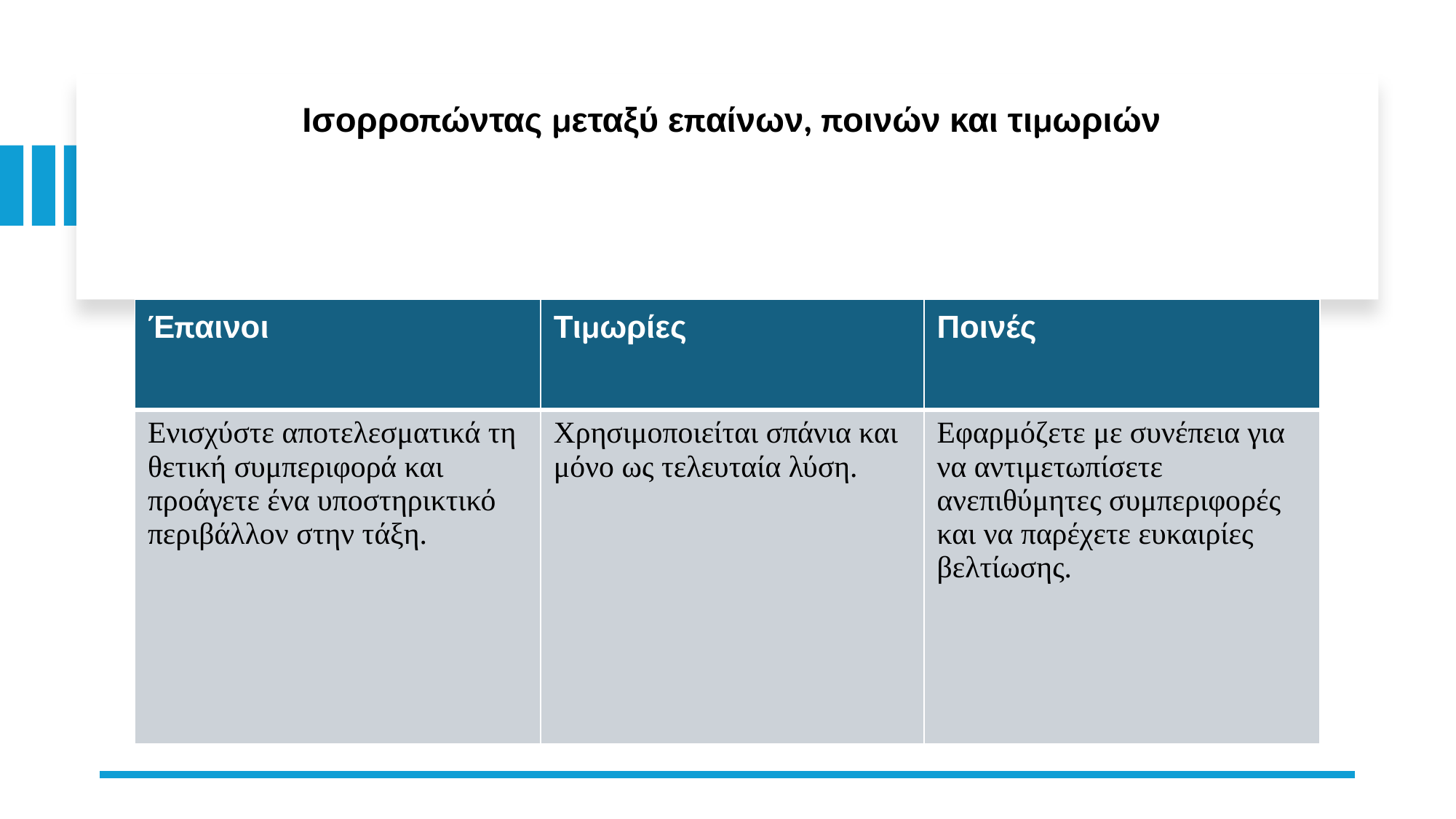

# Ισορροπώντας μεταξύ επαίνων, ποινών και τιμωριών

| Έπαινοι | Τιμωρίες | Ποινές |
| --- | --- | --- |
| Ενισχύστε αποτελεσματικά τη θετική συμπεριφορά και προάγετε ένα υποστηρικτικό περιβάλλον στην τάξη. | Χρησιμοποιείται σπάνια και μόνο ως τελευταία λύση. | Εφαρμόζετε με συνέπεια για να αντιμετωπίσετε ανεπιθύμητες συμπεριφορές και να παρέχετε ευκαιρίες βελτίωσης. |